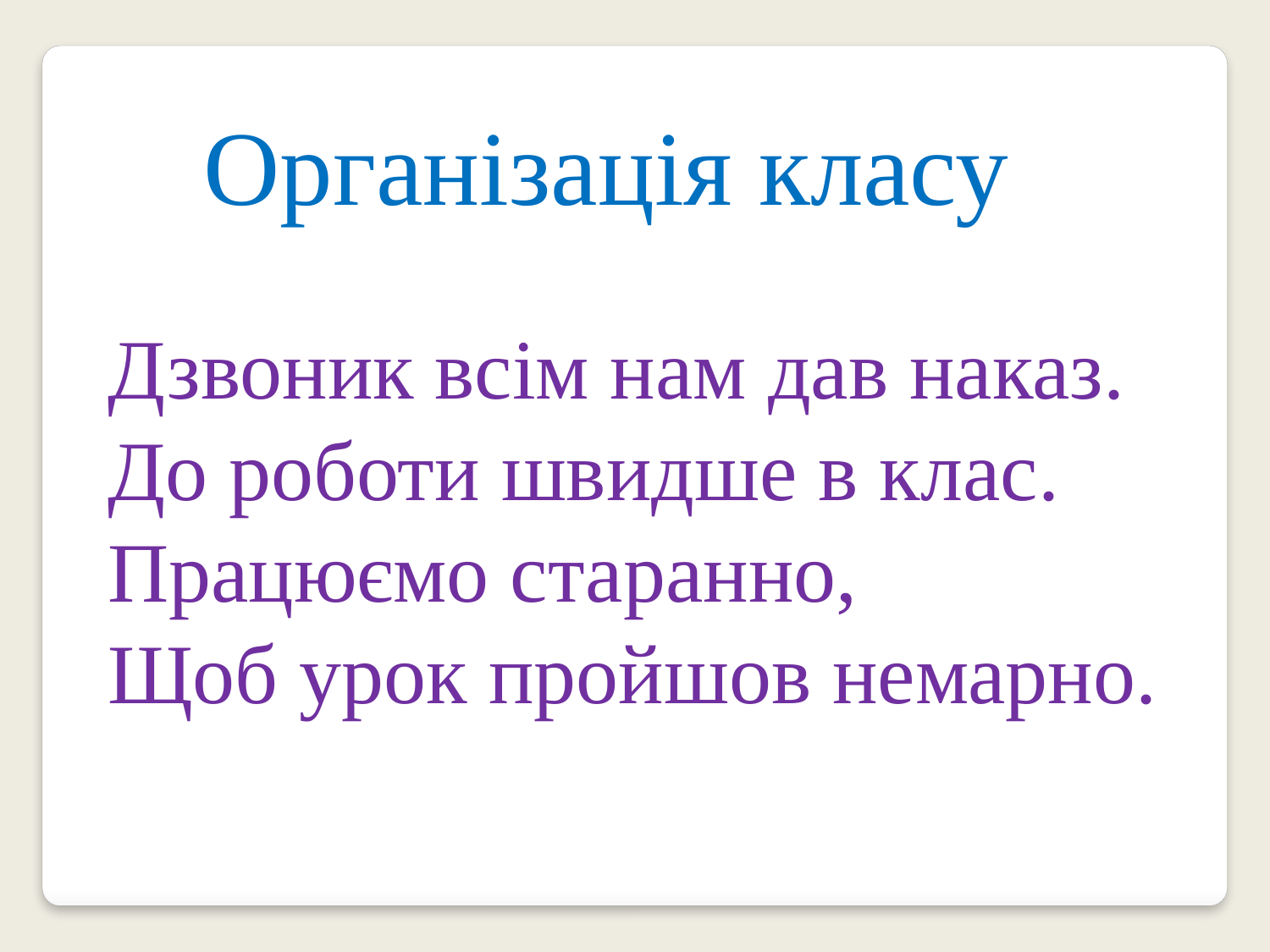

Організація класу
Дзвоник всім нам дав наказ.
До роботи швидше в клас.
Працюємо старанно,
Щоб урок пройшов немарно.